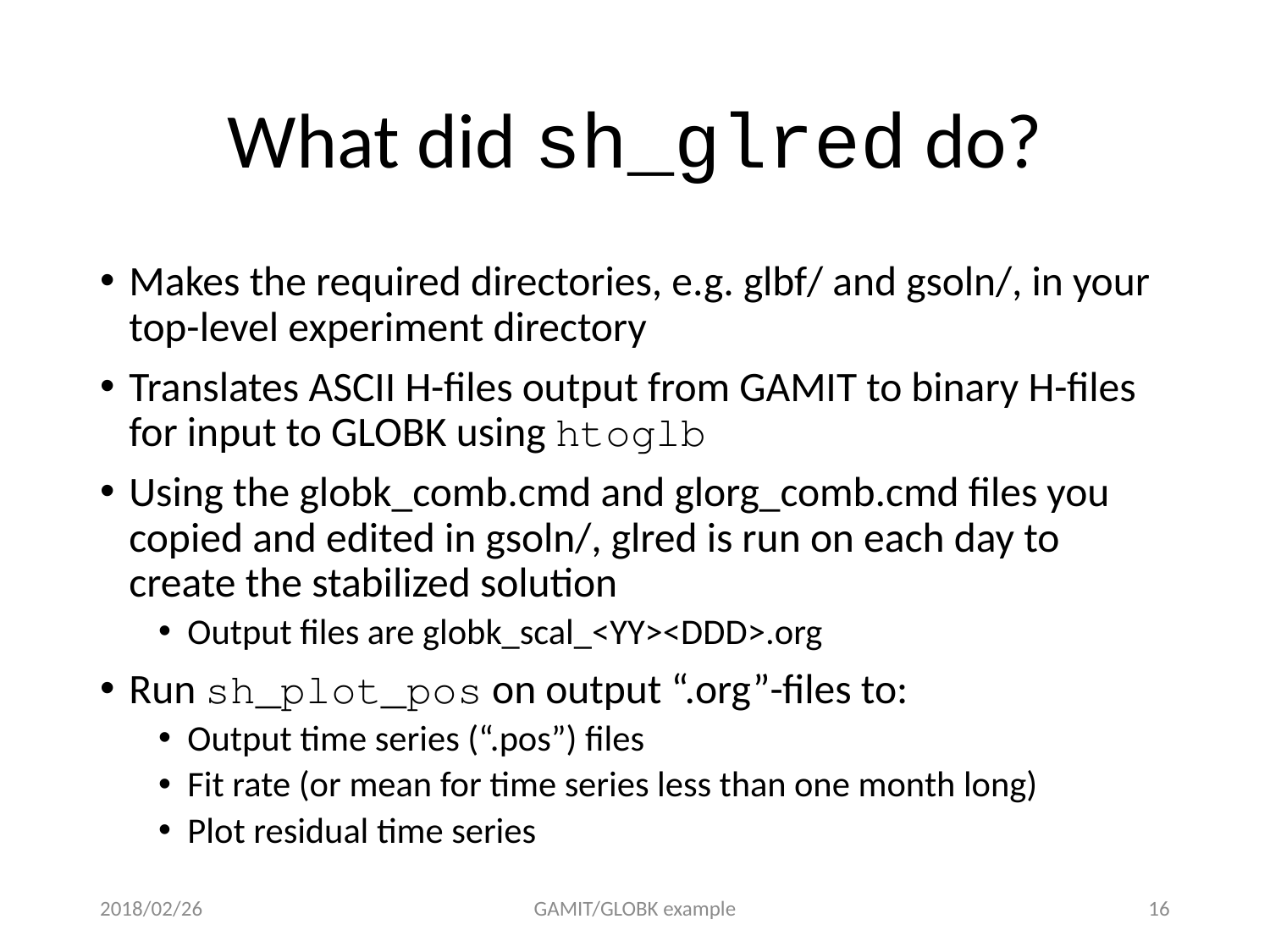

# What did sh_glred do?
Makes the required directories, e.g. glbf/ and gsoln/, in your top-level experiment directory
Translates ASCII H-files output from GAMIT to binary H-files for input to GLOBK using htoglb
Using the globk_comb.cmd and glorg_comb.cmd files you copied and edited in gsoln/, glred is run on each day to create the stabilized solution
Output files are globk_scal_<YY><DDD>.org
Run sh_plot_pos on output “.org”-files to:
Output time series (“.pos”) files
Fit rate (or mean for time series less than one month long)
Plot residual time series
2018/02/26
GAMIT/GLOBK example
16